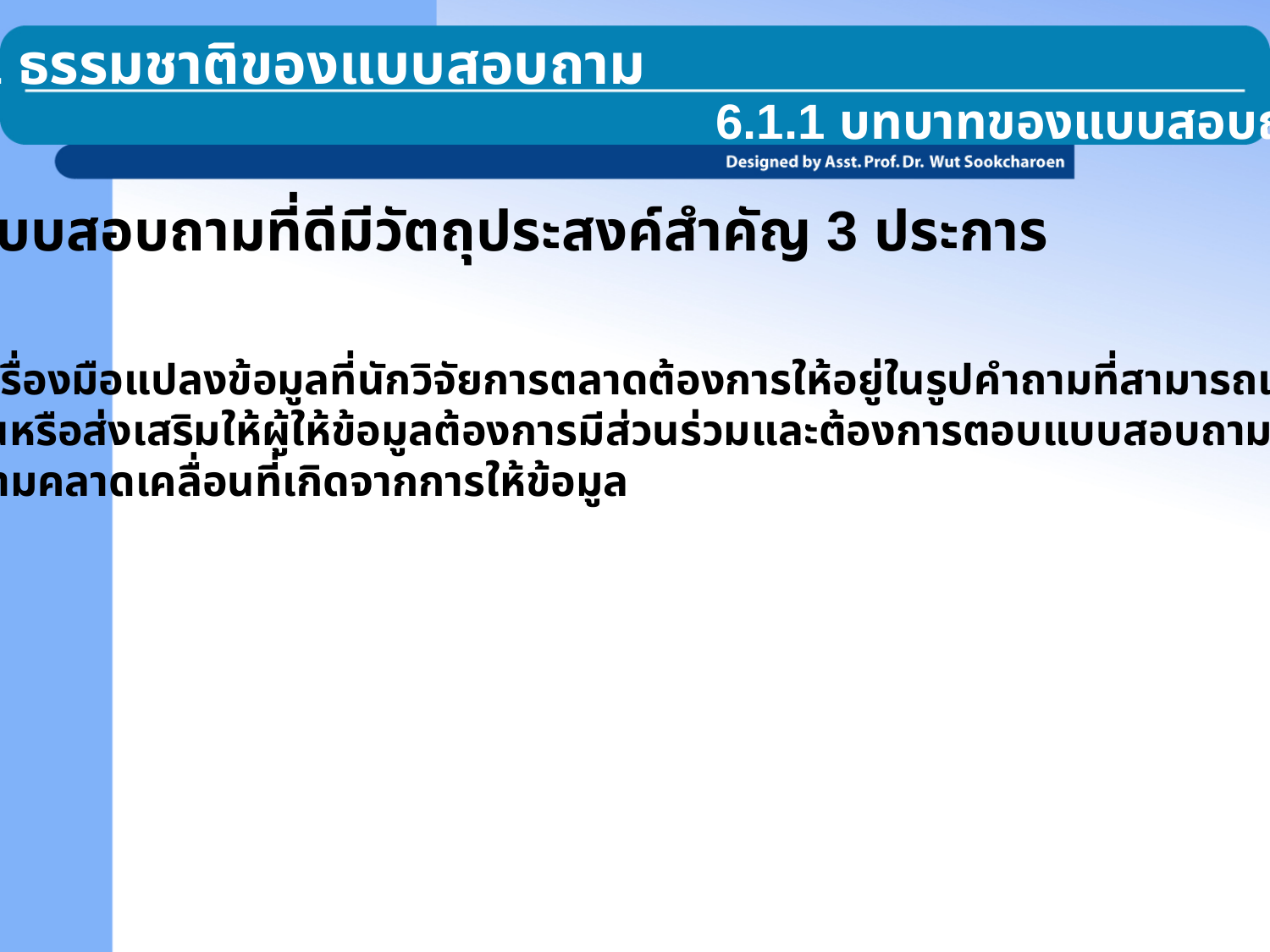

6.1 ธรรมชาติของแบบสอบถาม
6.1.1 บทบาทของแบบสอบถาม
แบบสอบถามที่ดีมีวัตถุประสงค์สำคัญ 3 ประการ
เป็นเครื่องมือแปลงข้อมูลที่นักวิจัยการตลาดต้องการให้อยู่ในรูปคำถามที่สามารถเก็บรวบรวมได้
กระตุ้นหรือส่งเสริมให้ผู้ให้ข้อมูลต้องการมีส่วนร่วมและต้องการตอบแบบสอบถามให้สมบูรณ์
ลดความคลาดเคลื่อนที่เกิดจากการให้ข้อมูล